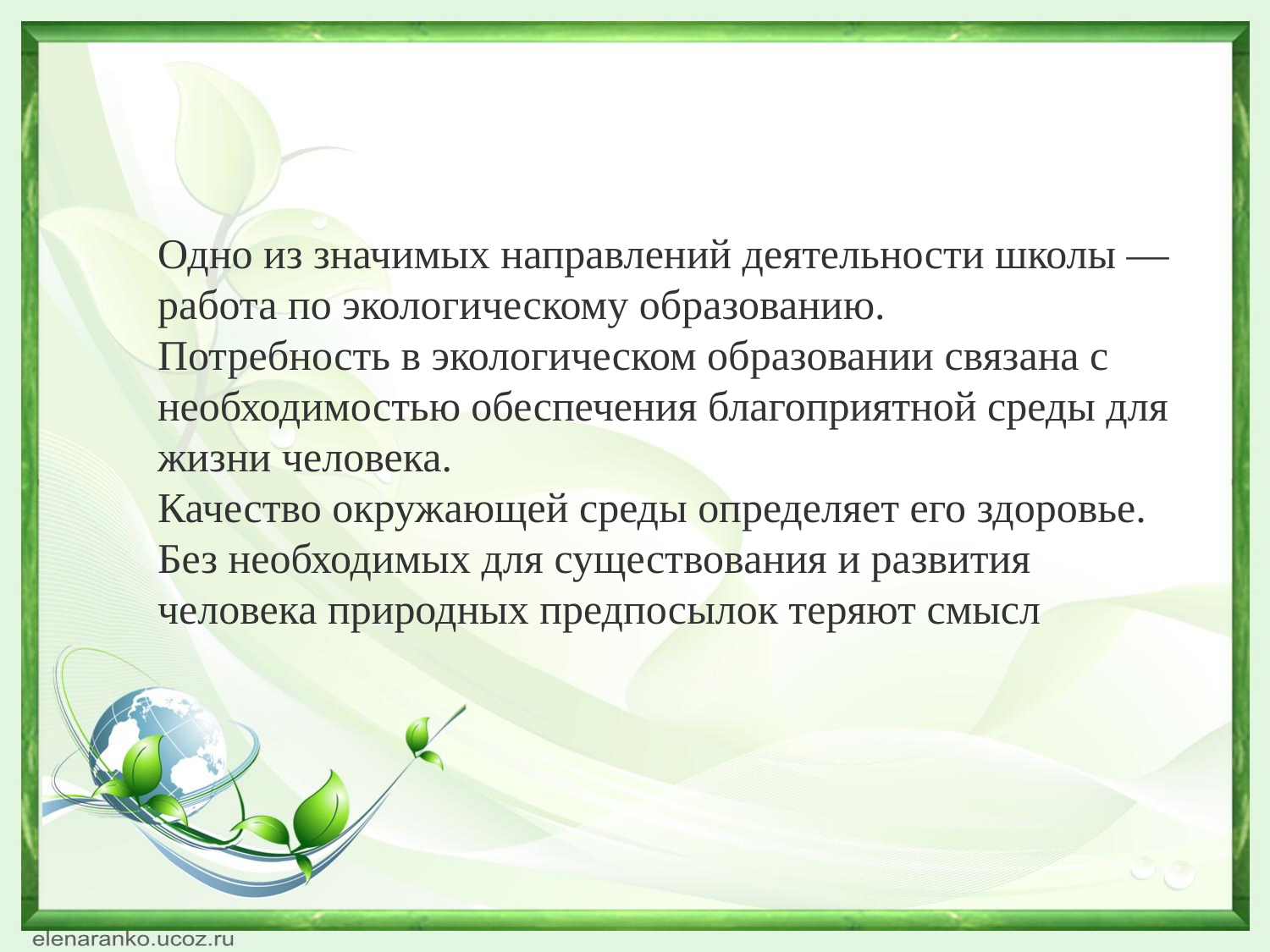

Одно из значимых направлений деятельности школы — работа по экологическому образованию.
Потребность в экологическом образовании связана с необходимостью обеспечения благоприятной среды для жизни человека.
Качество окружающей среды определяет его здоровье. Без необходимых для существования и развития человека природных предпосылок теряют смысл